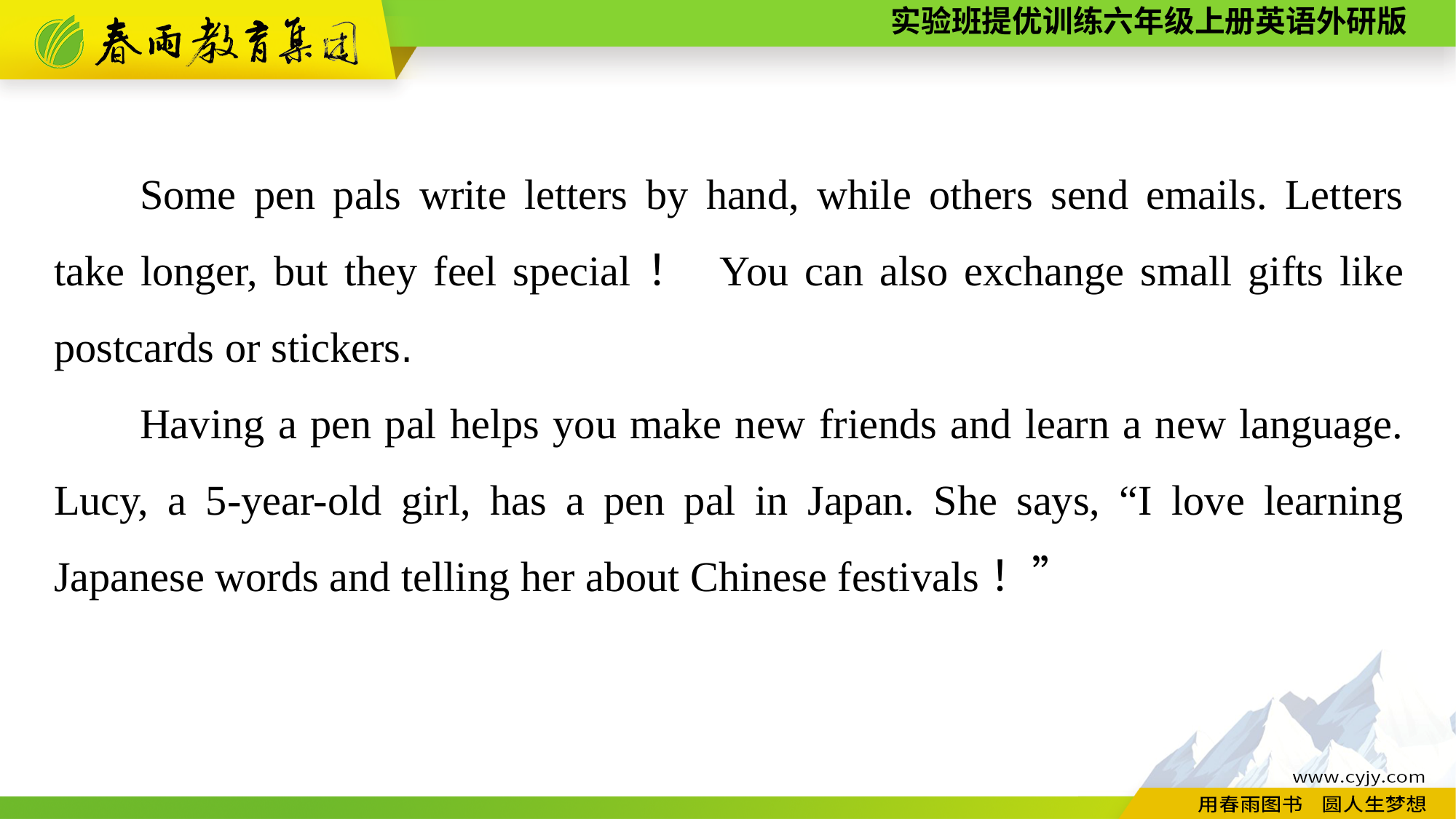

Some pen pals write letters by hand, while others send emails. Letters take longer, but they feel special！ You can also exchange small gifts like postcards or stickers.
Having a pen pal helps you make new friends and learn a new language. Lucy, a 5-year-old girl, has a pen pal in Japan. She says, “I love learning Japanese words and telling her about Chinese festivals！”